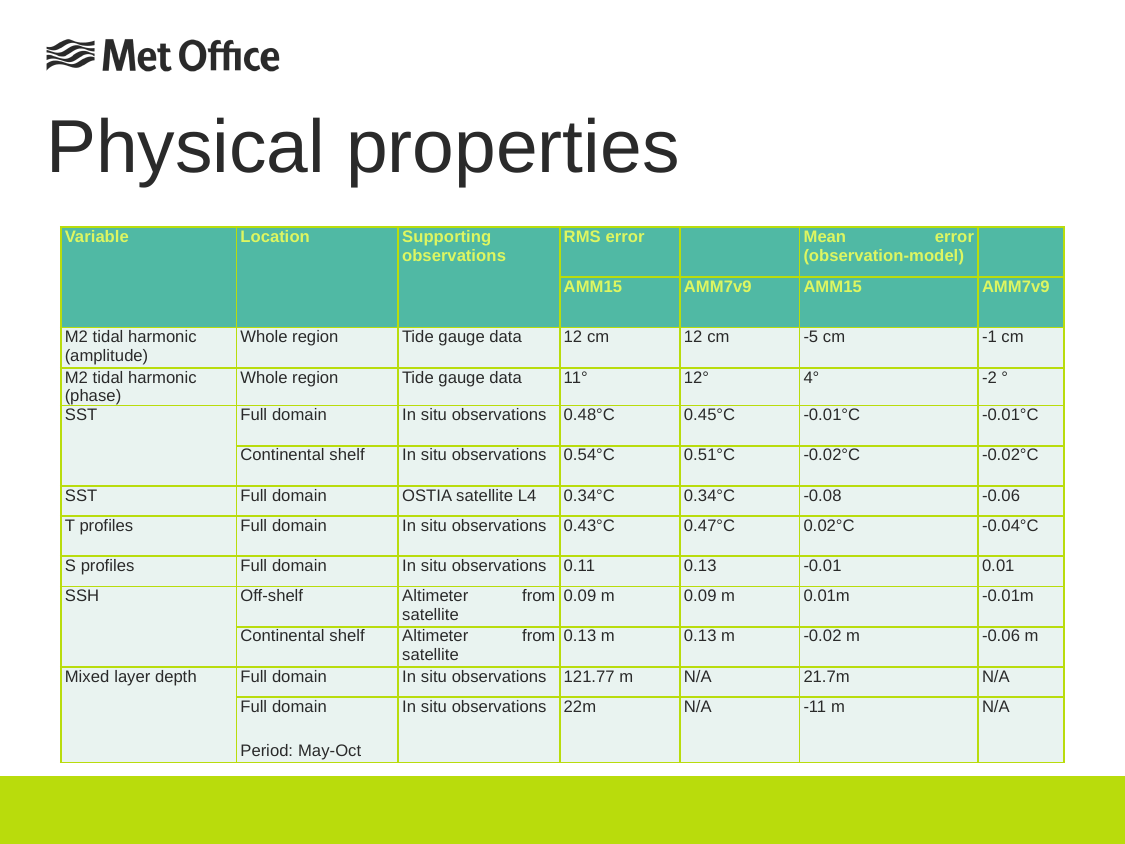

# Physical properties
| Variable | Location | Supporting observations | RMS error |  | Mean error (observation-model) |  |
| --- | --- | --- | --- | --- | --- | --- |
|  |  |  | AMM15 | AMM7v9 | AMM15 | AMM7v9 |
| M2 tidal harmonic (amplitude) | Whole region | Tide gauge data | 12 cm | 12 cm | -5 cm | -1 cm |
| M2 tidal harmonic (phase) | Whole region | Tide gauge data | 11° | 12° | 4° | -2 ° |
| SST | Full domain | In situ observations | 0.48°C | 0.45°C | -0.01°C | -0.01°C |
|  | Continental shelf | In situ observations | 0.54°C | 0.51°C | -0.02°C | -0.02°C |
| SST | Full domain | OSTIA satellite L4 | 0.34°C | 0.34°C | -0.08 | -0.06 |
| T profiles | Full domain | In situ observations | 0.43°C | 0.47°C | 0.02°C | -0.04°C |
| S profiles | Full domain | In situ observations | 0.11 | 0.13 | -0.01 | 0.01 |
| SSH | Off-shelf | Altimeter from satellite | 0.09 m | 0.09 m | 0.01m | -0.01m |
|  | Continental shelf | Altimeter from satellite | 0.13 m | 0.13 m | -0.02 m | -0.06 m |
| Mixed layer depth | Full domain | In situ observations | 121.77 m | N/A | 21.7m | N/A |
|  | Full domain Period: May-Oct | In situ observations | 22m | N/A | -11 m | N/A |